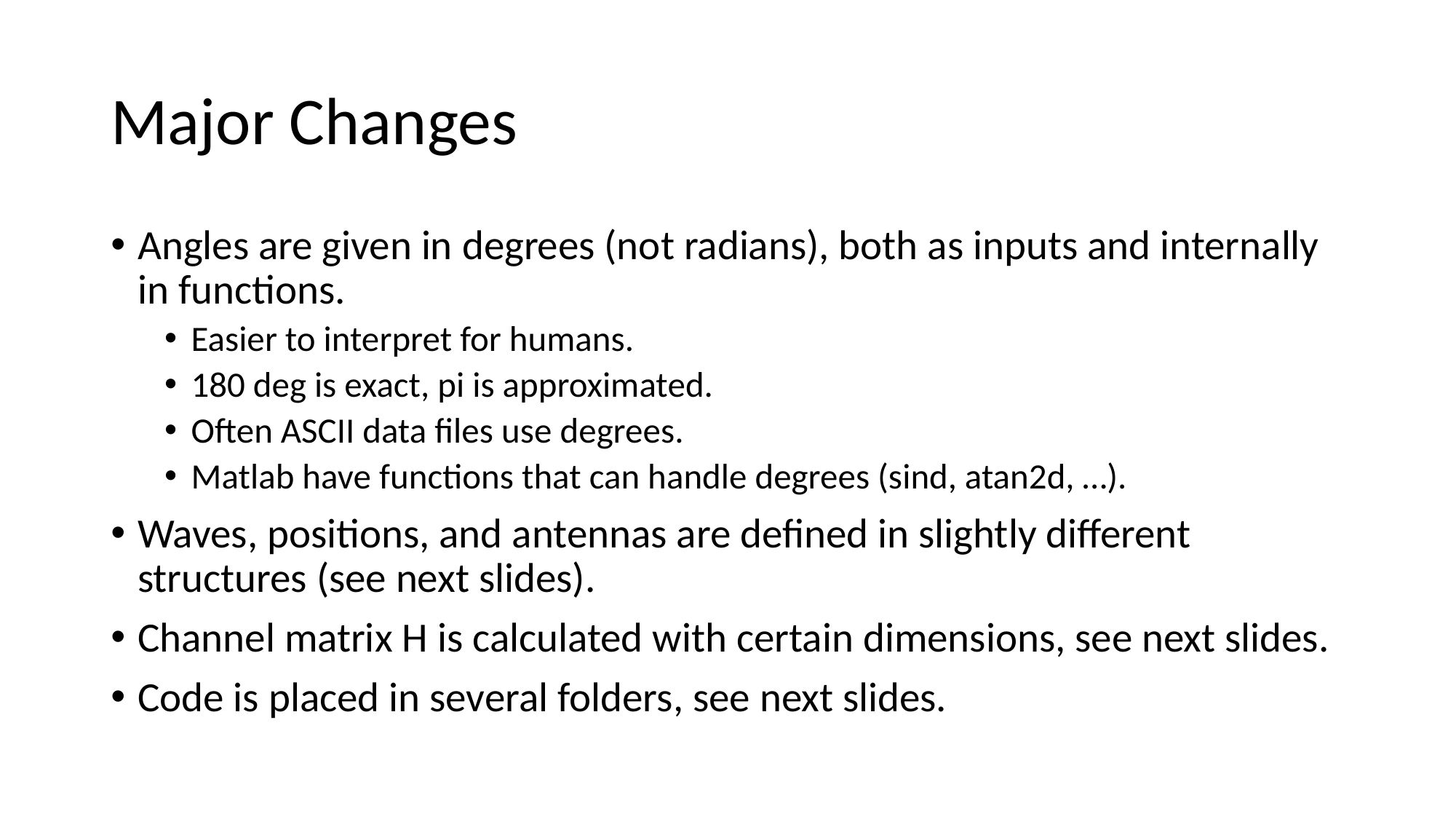

# Major Changes
Angles are given in degrees (not radians), both as inputs and internally in functions.
Easier to interpret for humans.
180 deg is exact, pi is approximated.
Often ASCII data files use degrees.
Matlab have functions that can handle degrees (sind, atan2d, …).
Waves, positions, and antennas are defined in slightly different structures (see next slides).
Channel matrix H is calculated with certain dimensions, see next slides.
Code is placed in several folders, see next slides.